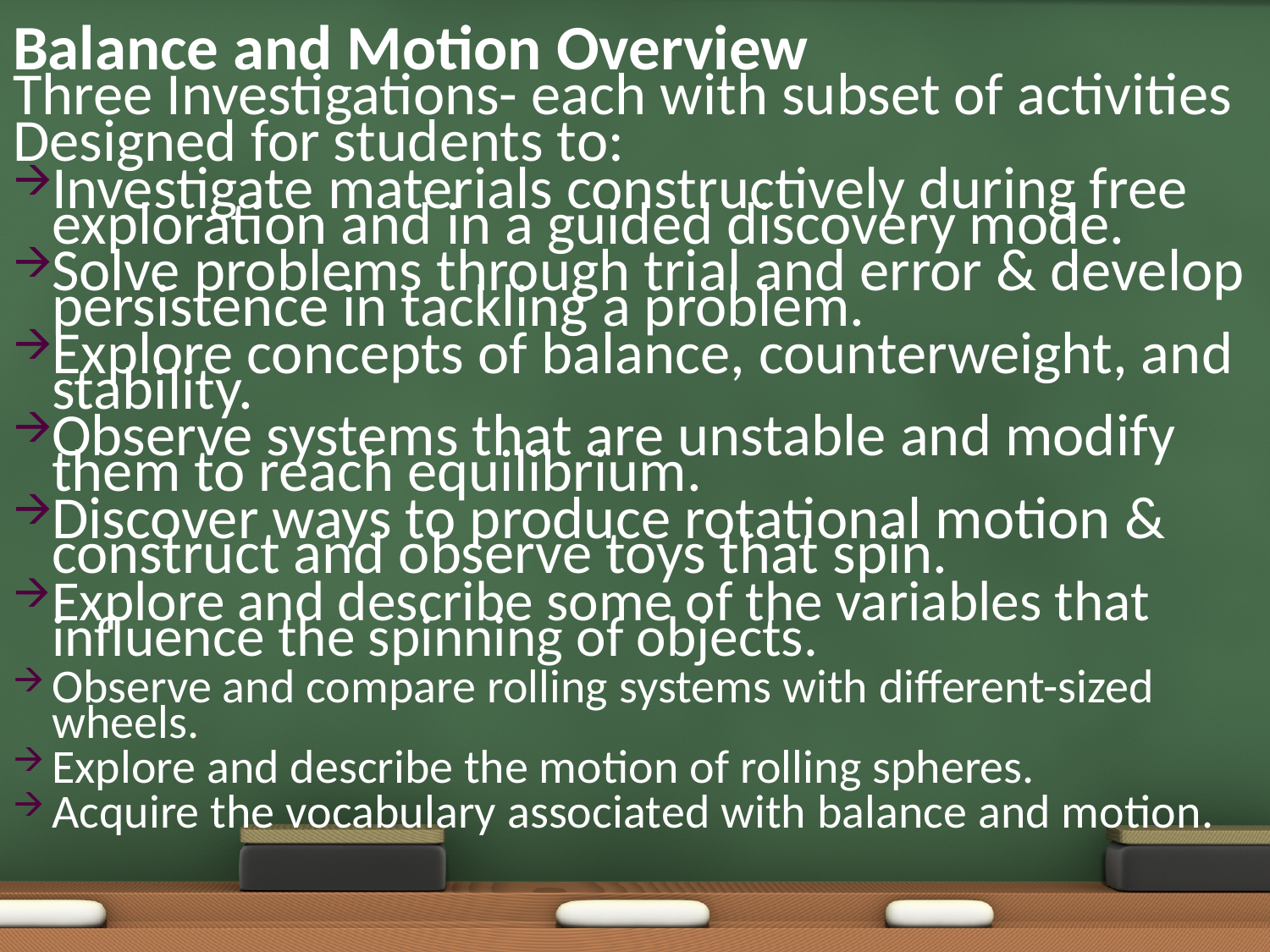

# Balance and Motion Overview
Three Investigations- each with subset of activities
Designed for students to:
Investigate materials constructively during free exploration and in a guided discovery mode.
Solve problems through trial and error & develop persistence in tackling a problem.
Explore concepts of balance, counterweight, and stability.
Observe systems that are unstable and modify them to reach equilibrium.
Discover ways to produce rotational motion & construct and observe toys that spin.
Explore and describe some of the variables that influence the spinning of objects.
Observe and compare rolling systems with different-sized wheels.
Explore and describe the motion of rolling spheres.
Acquire the vocabulary associated with balance and motion.